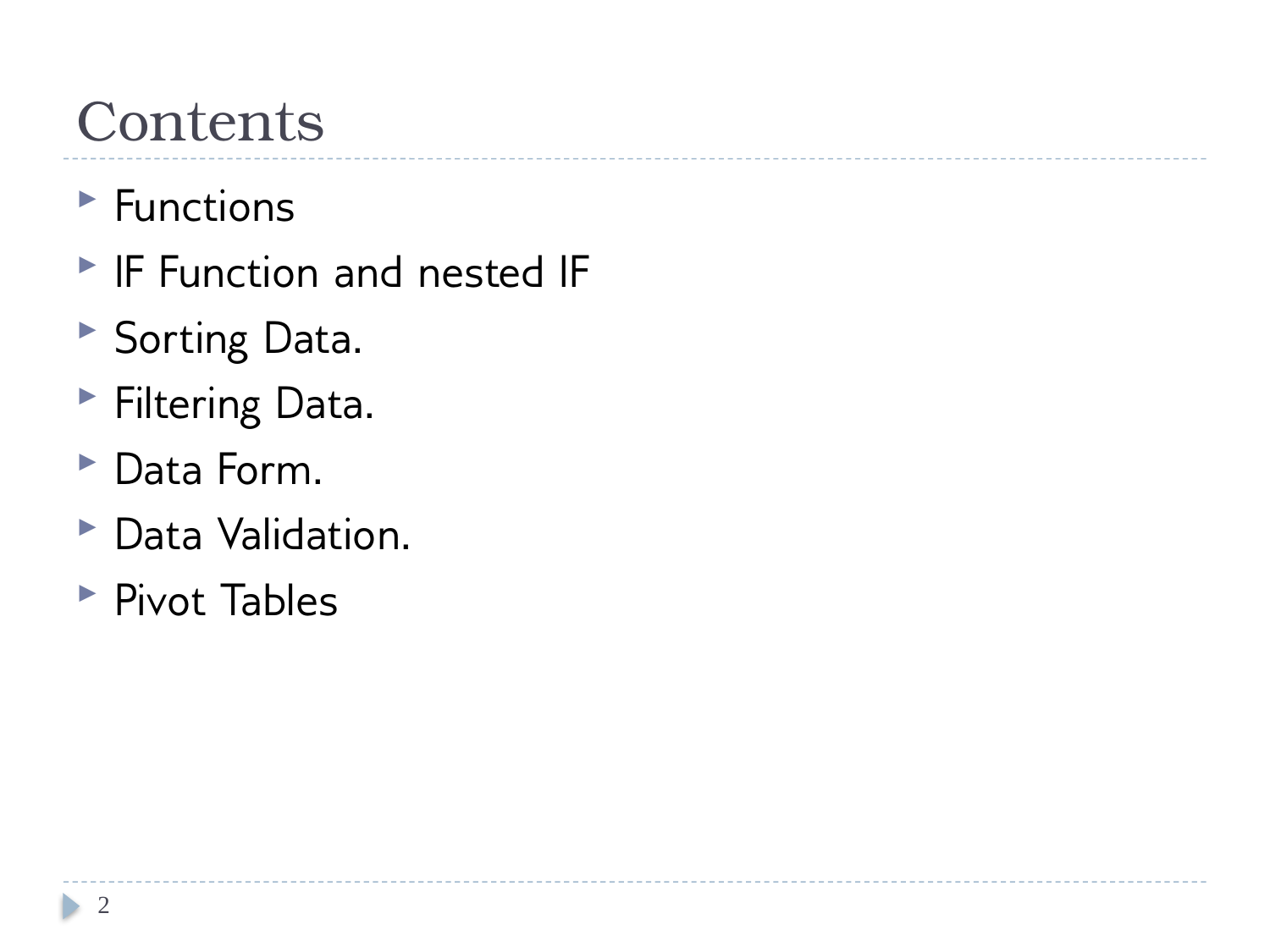

# Contents
Functions
IF Function and nested IF
Sorting Data.
Filtering Data.
Data Form.
Data Validation.
Pivot Tables

2